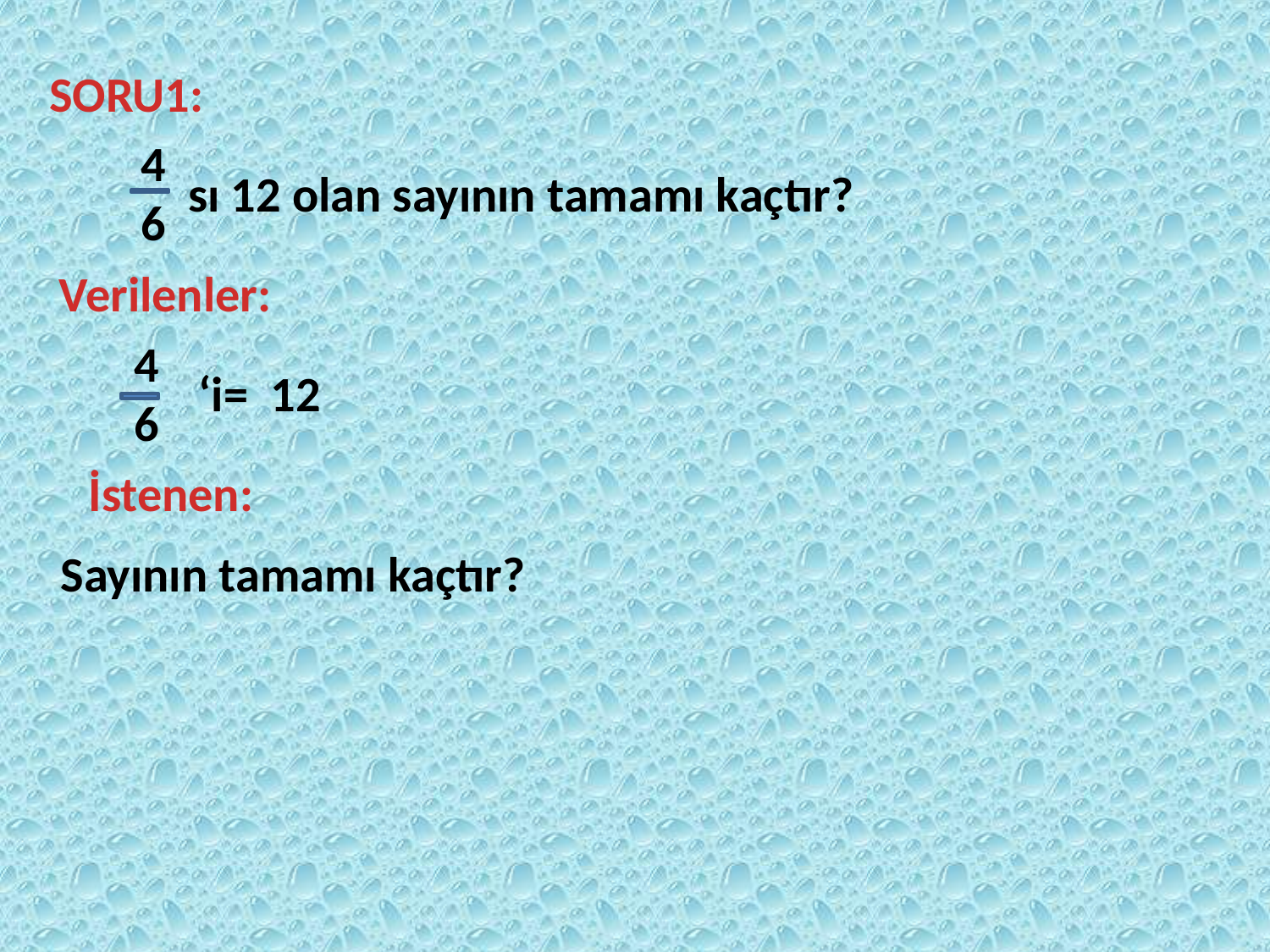

SORU1:
4 6
  sı 12 olan sayının tamamı kaçtır?

Verilenler:
4 6
‘i=  12

İstenen:
Sayının tamamı kaçtır?